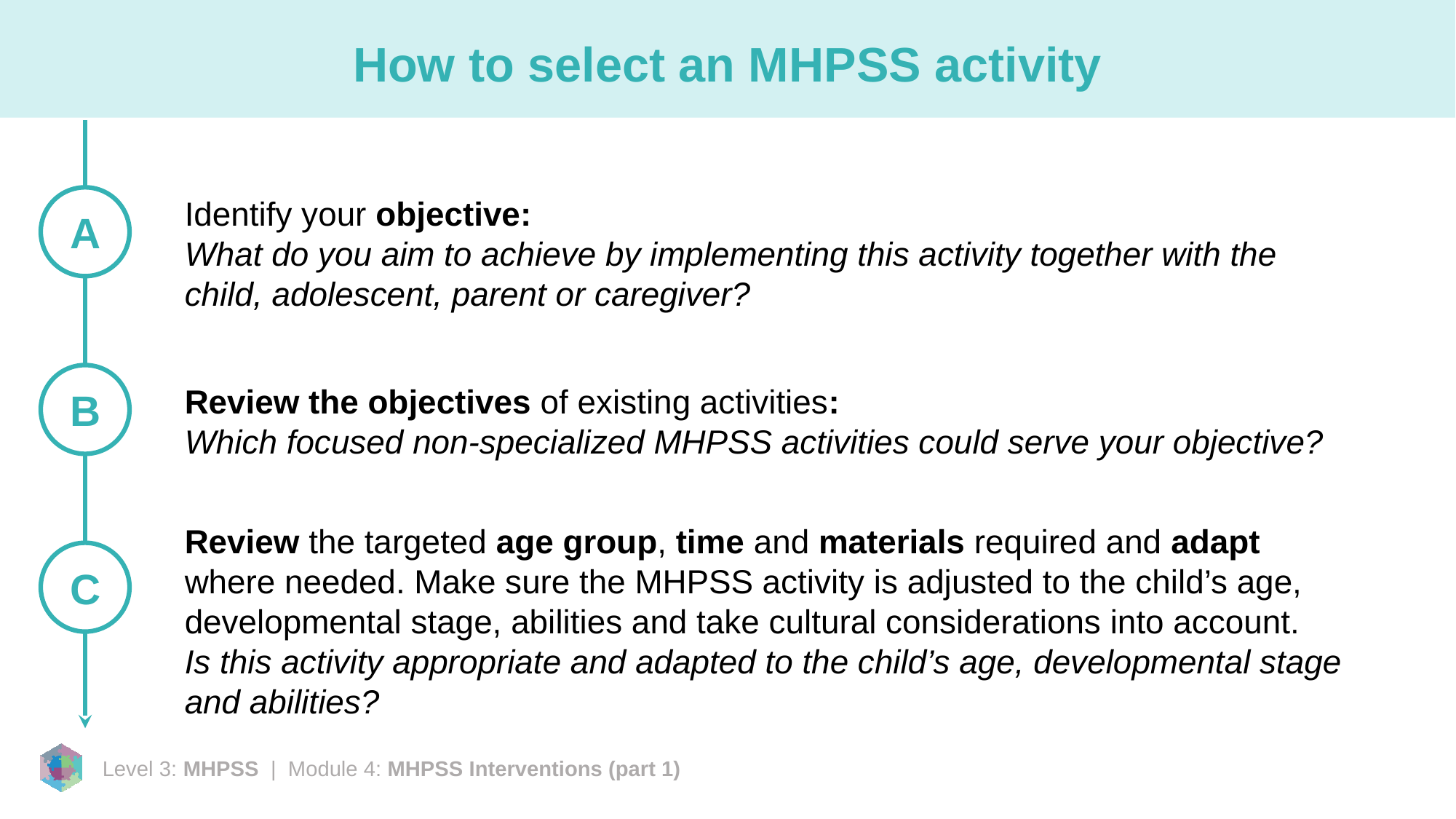

# How to select an MHPSS activity
A
Identify your objective:
What do you aim to achieve by implementing this activity together with the child, adolescent, parent or caregiver?
B
Review the objectives of existing activities:
Which focused non-specialized MHPSS activities could serve your objective?
Review the targeted age group, time and materials required and adapt where needed. Make sure the MHPSS activity is adjusted to the child’s age, developmental stage, abilities and take cultural considerations into account.
Is this activity appropriate and adapted to the child’s age, developmental stage and abilities?
C